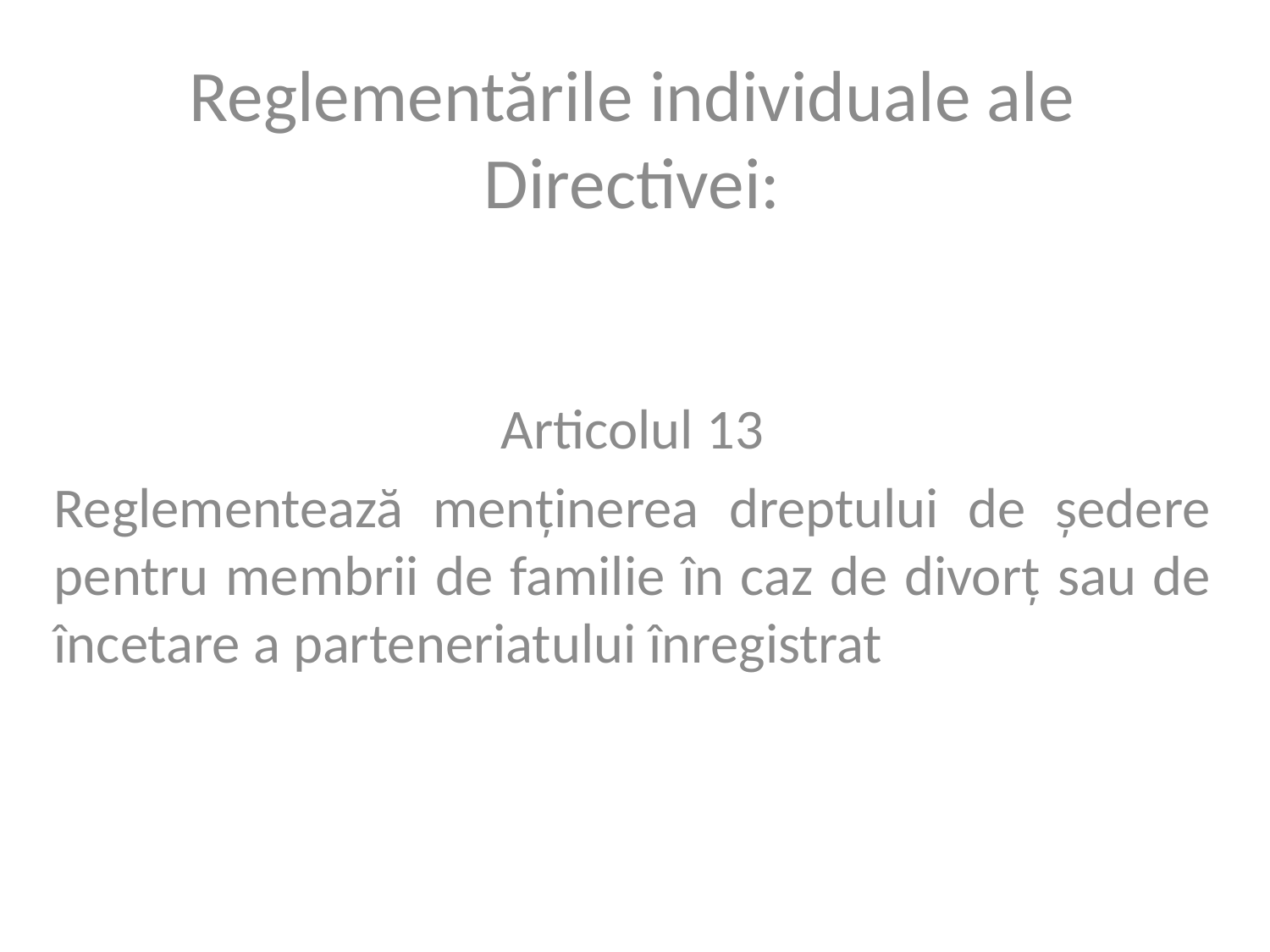

Reglementările individuale ale Directivei:

Articolul 13
Reglementează menținerea dreptului de ședere pentru membrii de familie în caz de divorț sau de încetare a parteneriatului înregistrat